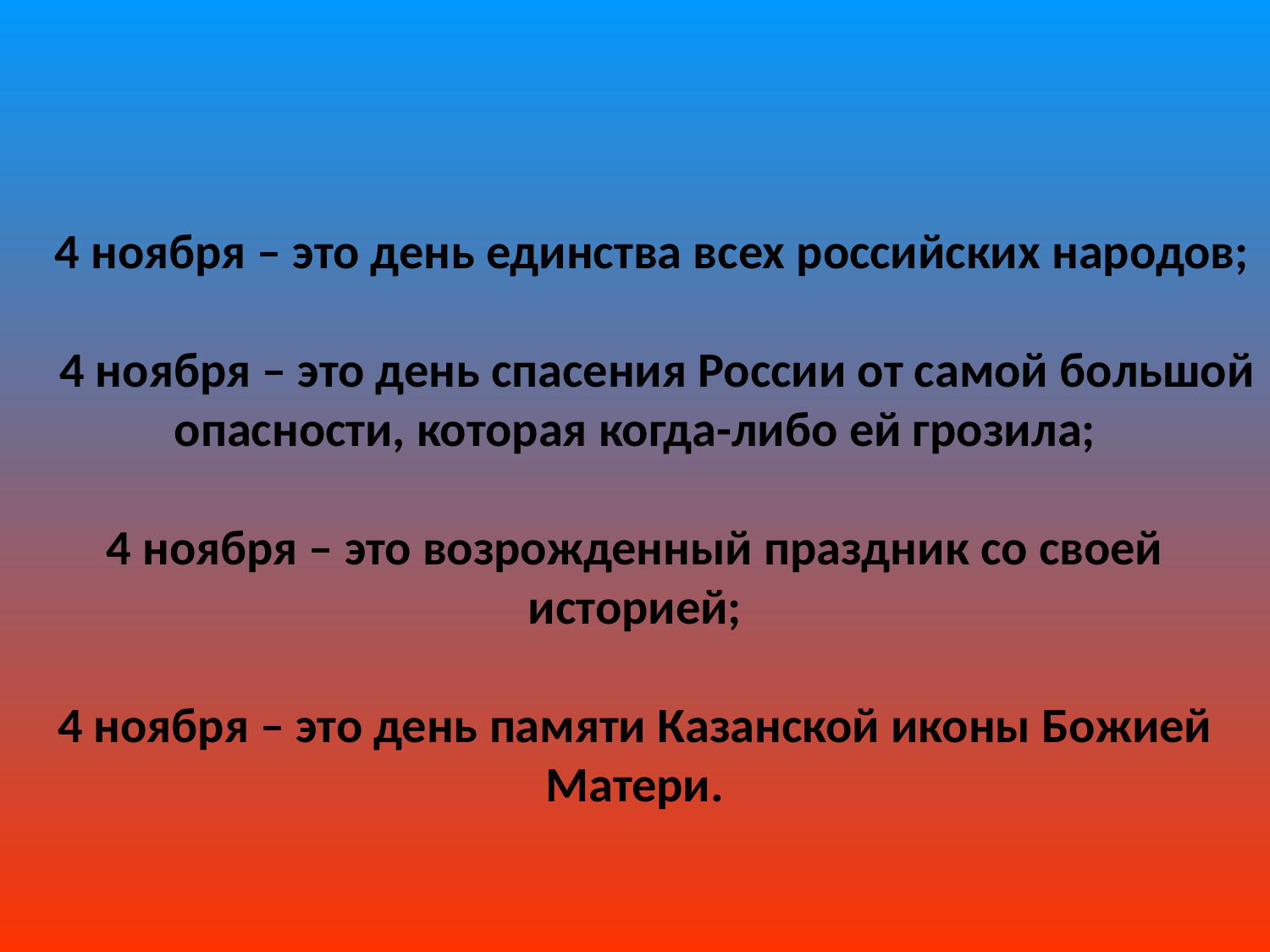

# 4 ноября – это день единства всех российских народов; 4 ноября – это день спасения России от самой большой опасности, которая когда-либо ей грозила; 4 ноября – это возрожденный праздник со своей историей; 4 ноября – это день памяти Казанской иконы Божией Матери.